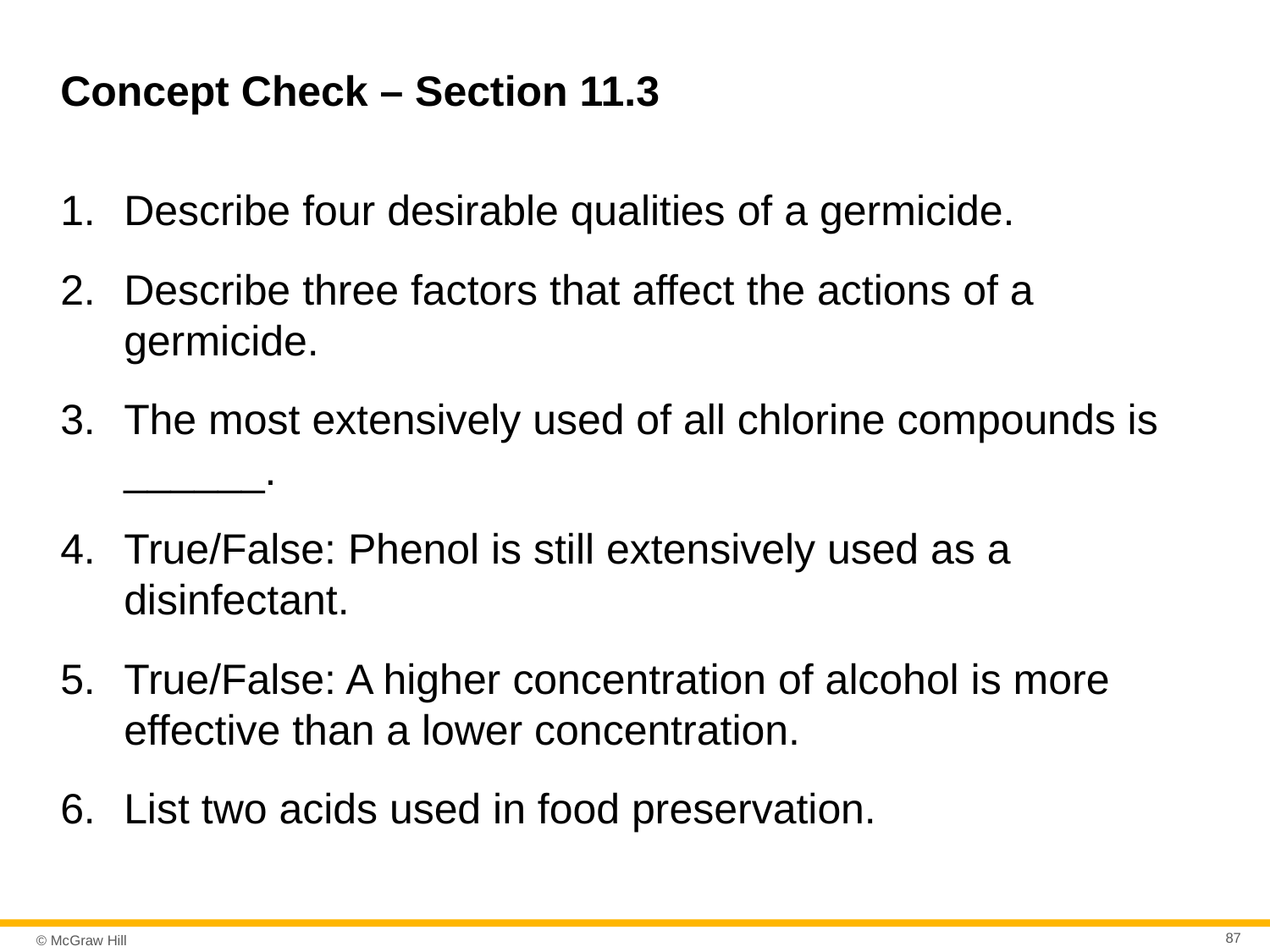

# Concept Check – Section 11.3
Describe four desirable qualities of a germicide.
Describe three factors that affect the actions of a germicide.
The most extensively used of all chlorine compounds is ______.
True/False: Phenol is still extensively used as a disinfectant.
True/False: A higher concentration of alcohol is more effective than a lower concentration.
List two acids used in food preservation.